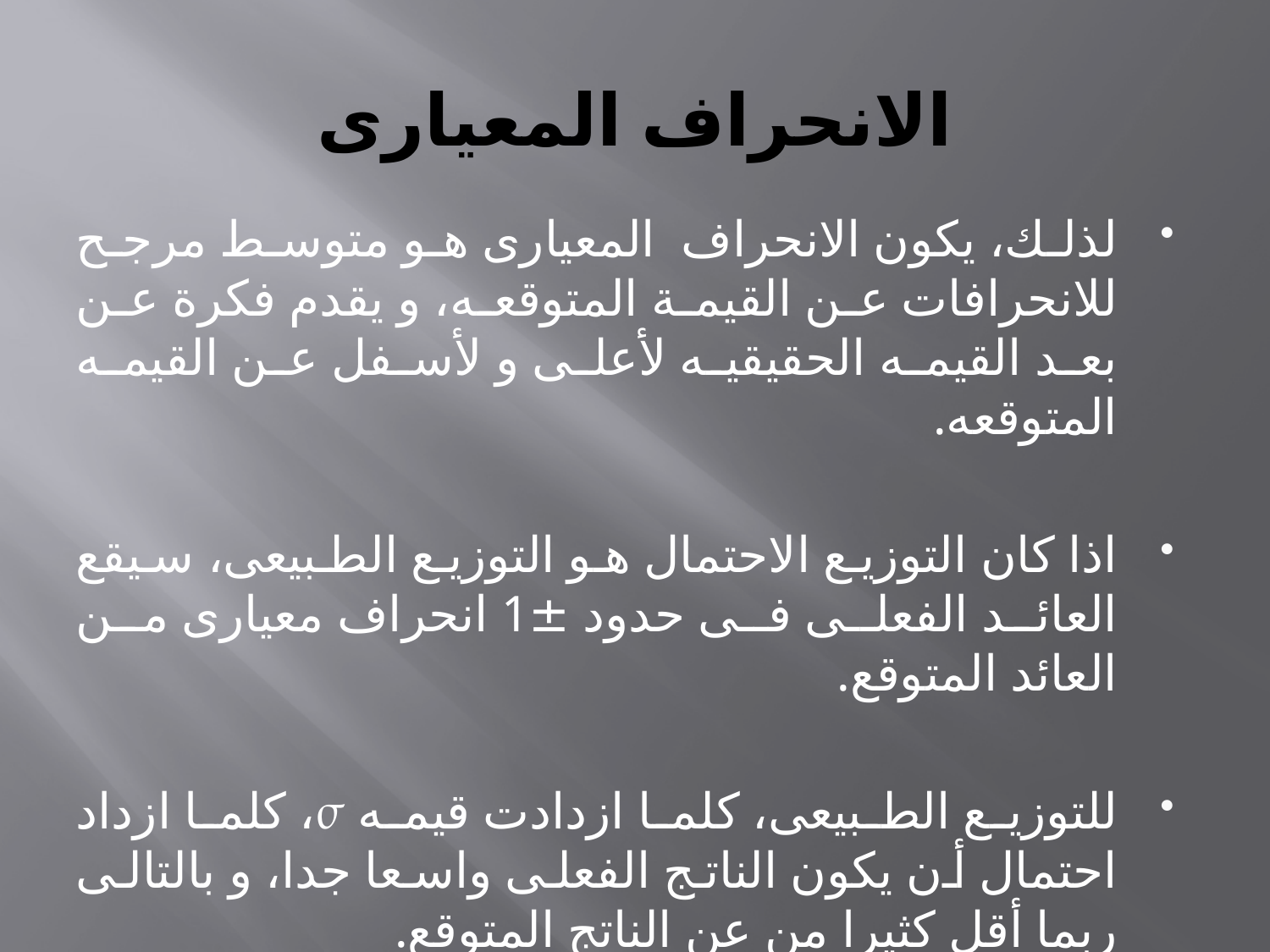

# الانحراف المعيارى
لذلك، يكون الانحراف  المعيارى هو متوسط مرجح للانحرافات عن القيمة المتوقعه، و يقدم فكرة عن بعد القيمه الحقيقيه لأعلى و لأسفل عن القيمه المتوقعه.

اذا كان التوزيع الاحتمال هو التوزيع الطبيعى، سيقع العائد الفعلى فى حدود ±1 انحراف معيارى من العائد المتوقع.

للتوزيع الطبيعى، كلما ازدادت قيمه σ، كلما ازداد احتمال أن يكون الناتج الفعلى واسعا جدا، و بالتالى ربما أقل كثيرا من عن الناتج المتوقع.